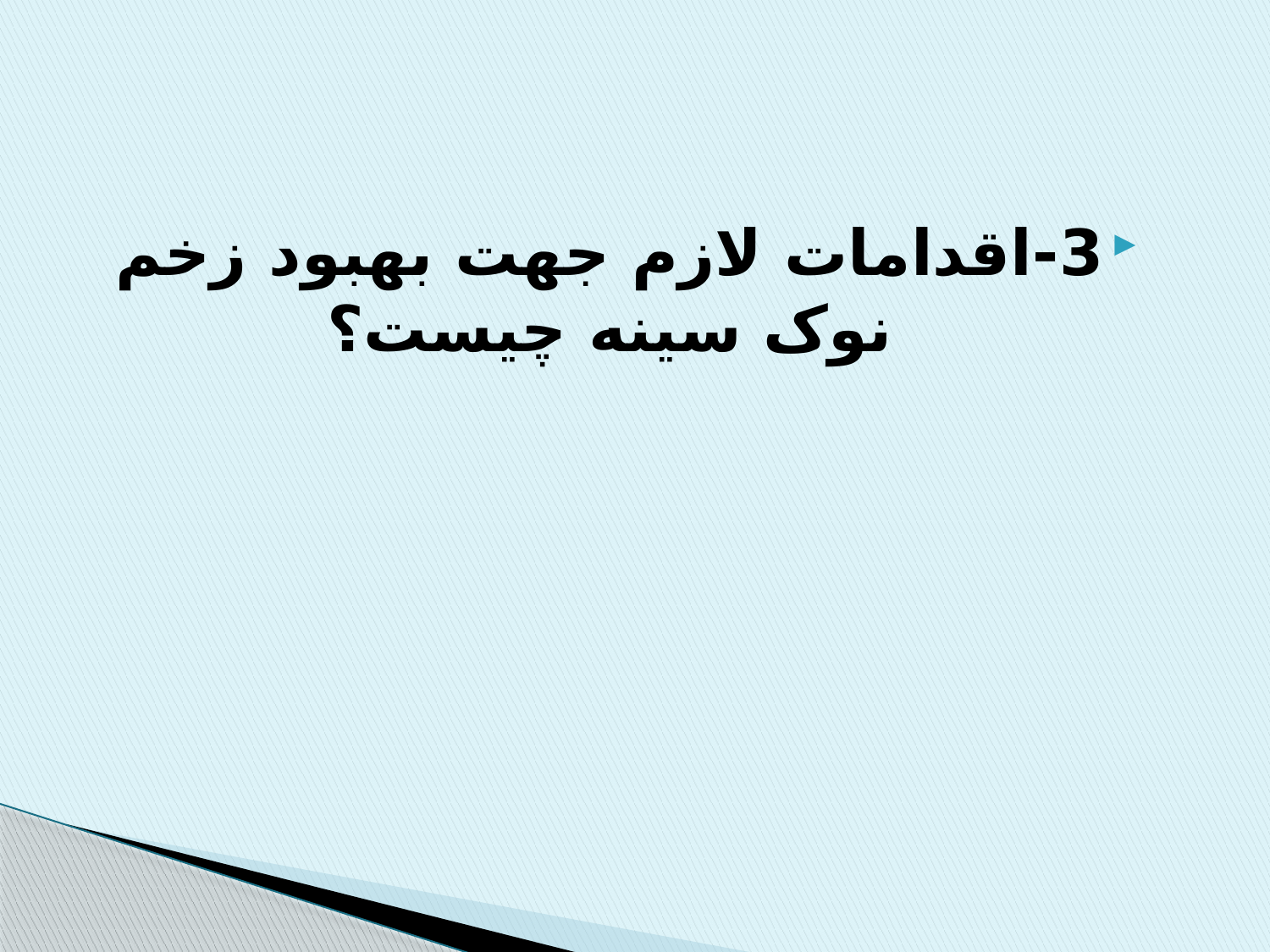

3-اقدامات لازم جهت بهبود زخم نوک سینه چیست؟